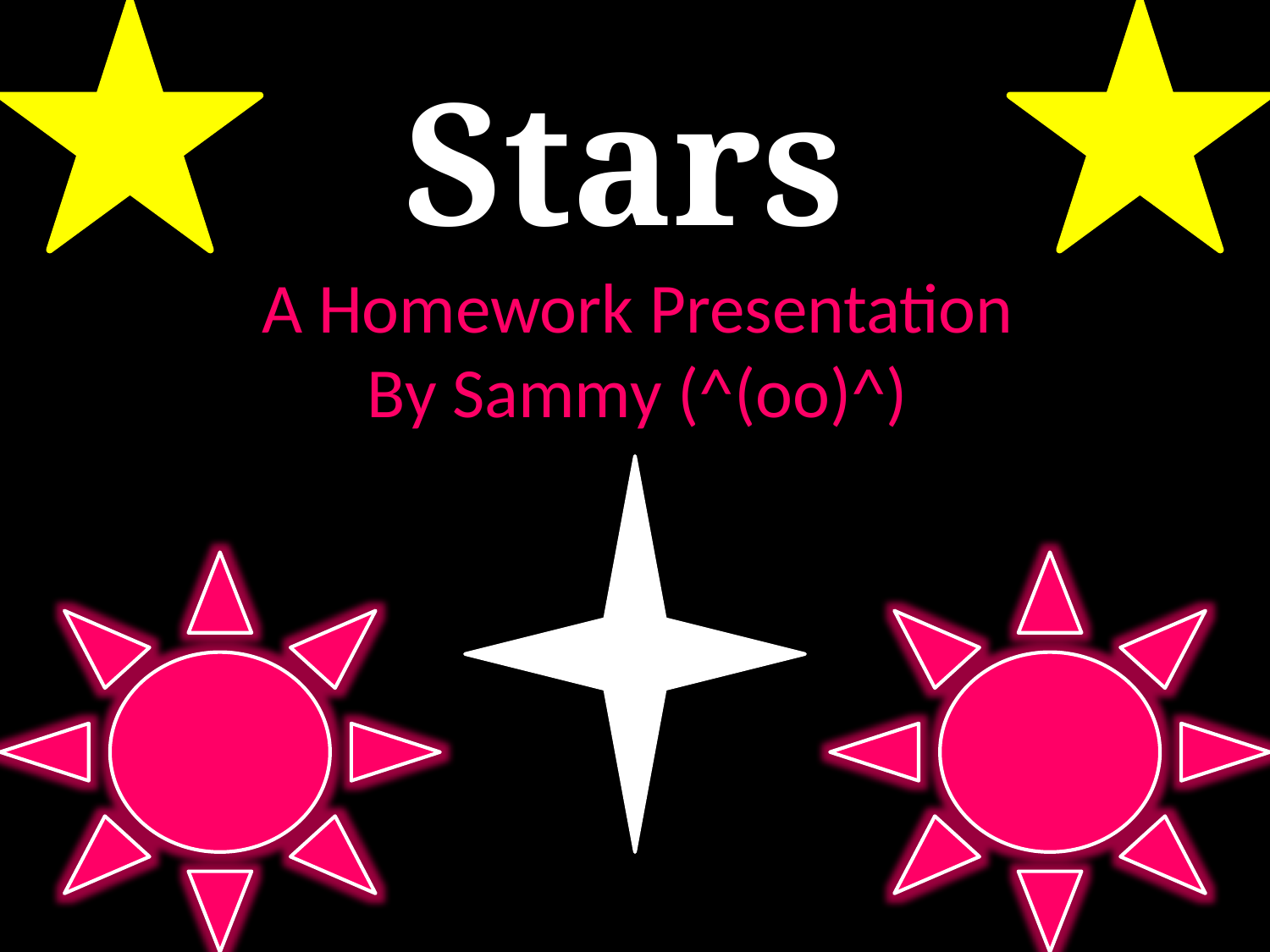

# Stars

A Homework Presentation
By Sammy (^(oo)^)